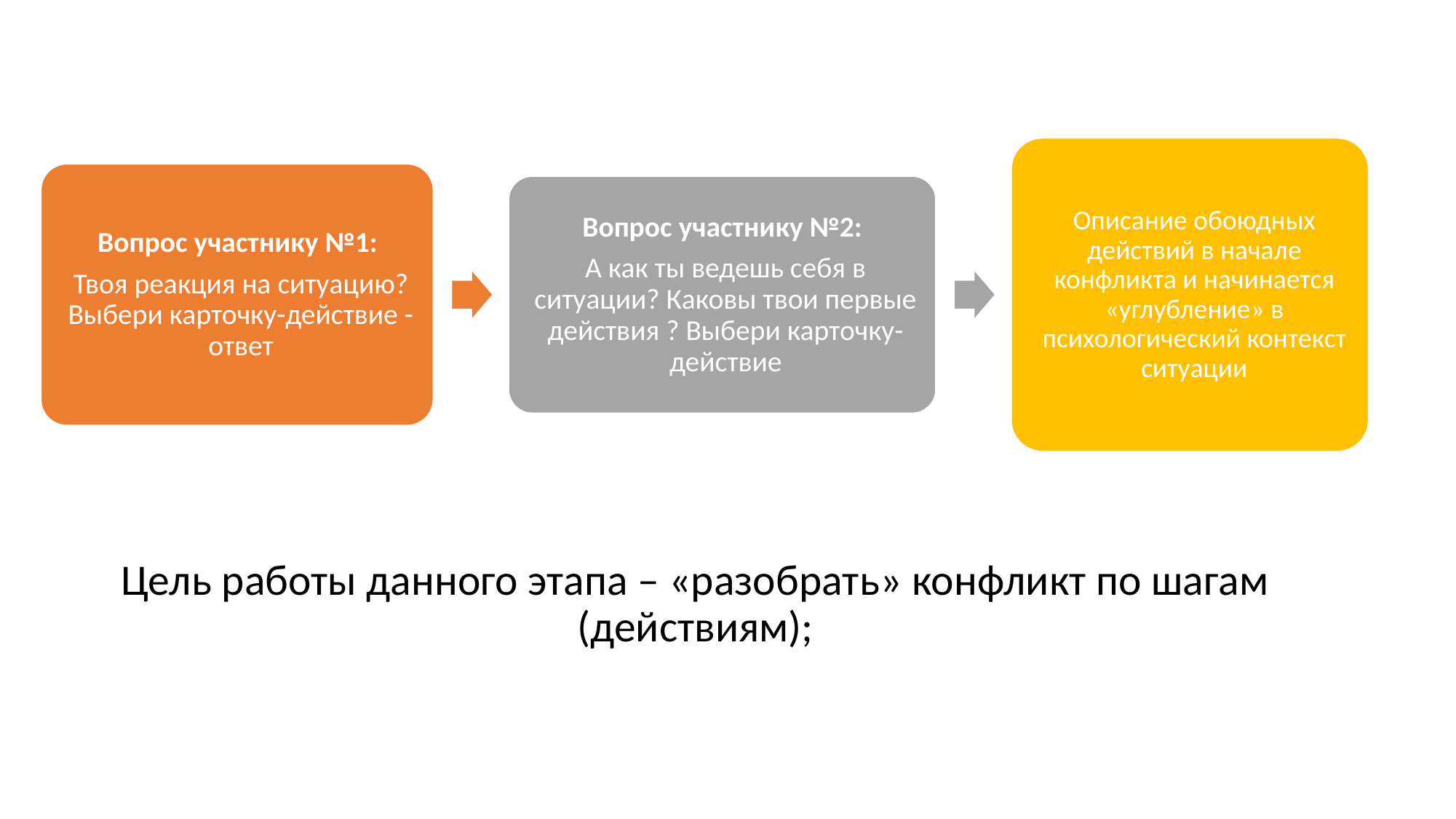

Вопрос участнику №1:
Твоя реакция на ситуацию? Выбери карточку-действие - ответ

Вопрос участнику №2:
А как ты ведешь себя в ситуации? Каковы твои первые действия ? Выбери карточку-действие

Описание обоюдных действий в начале конфликта и начинается «углубление» в психологический контекст ситуации

# Цель работы данного этапа – «разобрать» конфликт по шагам (действиям);